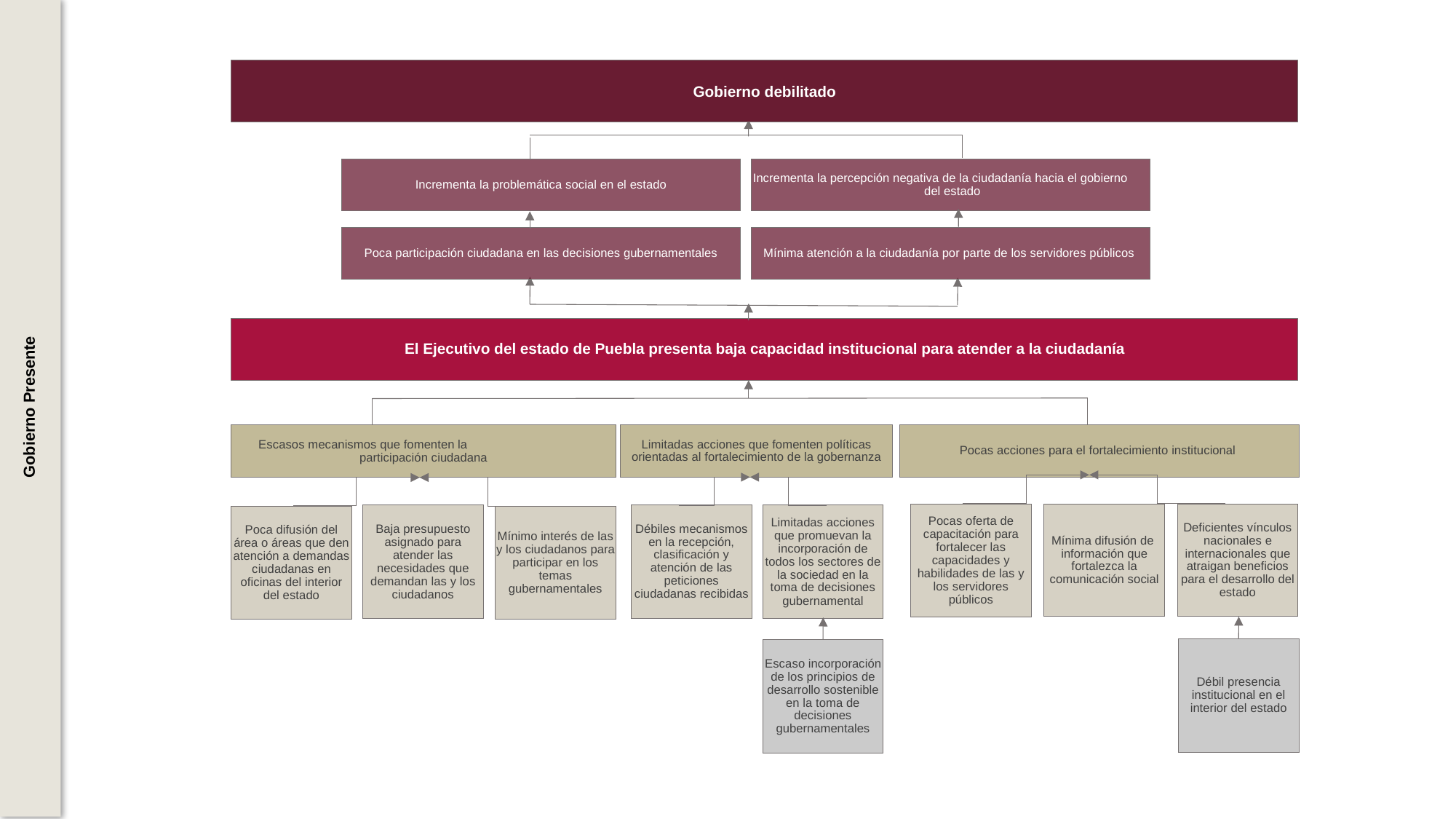

Gobierno debilitado
Incrementa la percepción negativa de la ciudadanía hacia el gobierno        del estado
Incrementa la problemática social en el estado
Mínima atención a la ciudadanía por parte de los servidores públicos
Poca participación ciudadana en las decisiones gubernamentales
El Ejecutivo del estado de Puebla presenta baja capacidad institucional para atender a la ciudadanía
Gobierno Presente
Pocas acciones para el fortalecimiento institucional
Limitadas acciones que fomenten políticas orientadas al fortalecimiento de la gobernanza
Escasos mecanismos que fomenten la                                    participación ciudadana
Pocas oferta de capacitación para fortalecer las capacidades y habilidades de las y los servidores públicos
Mínima difusión de  información que fortalezca la comunicación social
Deficientes vínculos nacionales e internacionales que atraigan beneficios para el desarrollo del estado
Débiles mecanismos en la recepción, clasificación y atención de las peticiones ciudadanas recibidas
Limitadas acciones que promuevan la incorporación de todos los sectores de la sociedad en la toma de decisiones gubernamental
Baja presupuesto asignado para atender las necesidades que demandan las y los ciudadanos
Poca difusión del área o áreas que den atención a demandas ciudadanas en oficinas del interior del estado
Mínimo interés de las y los ciudadanos para participar en los temas gubernamentales
Débil presencia institucional en el interior del estado
Escaso incorporación de los principios de desarrollo sostenible en la toma de decisiones gubernamentales